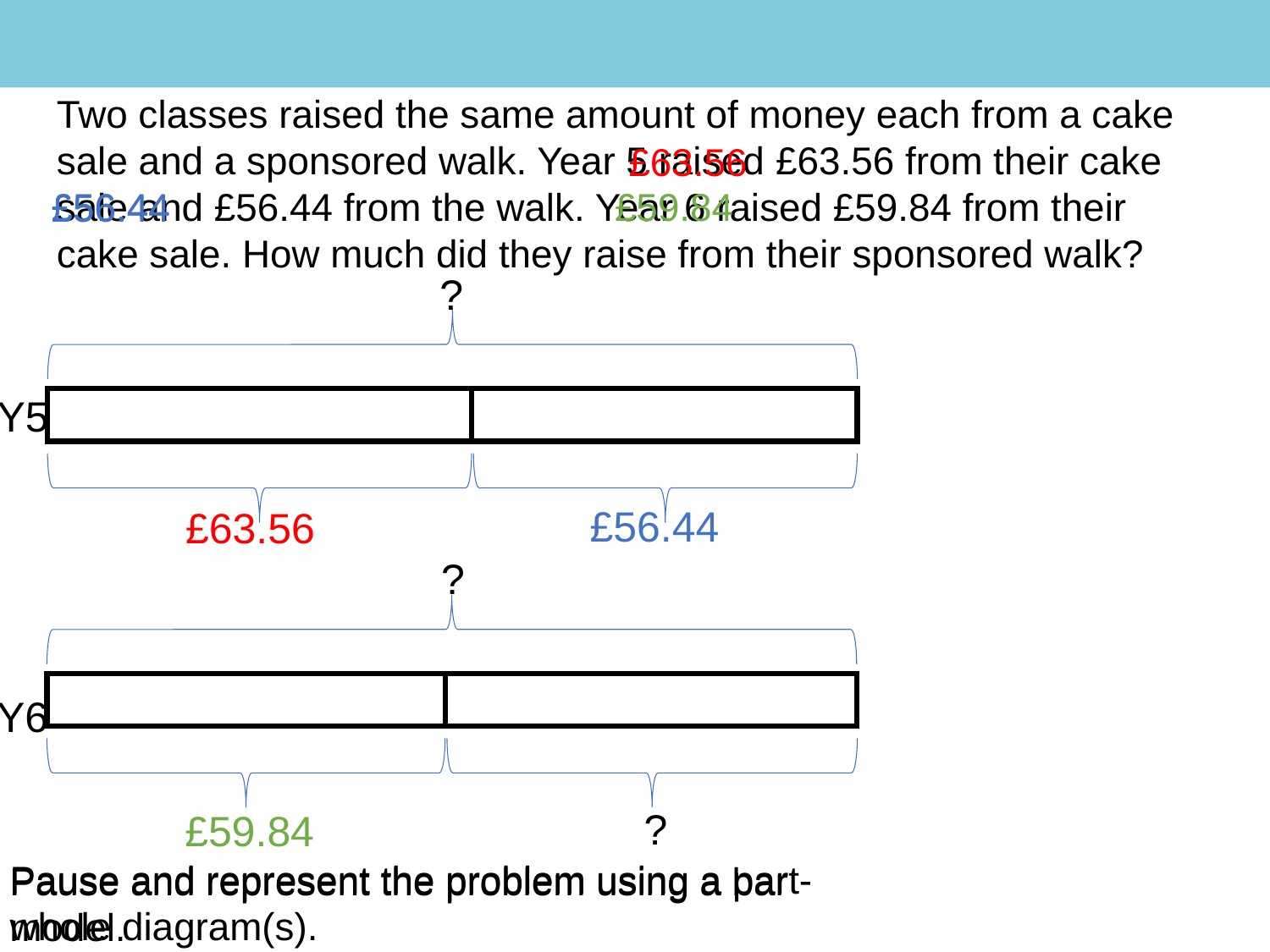

Two classes raised the same amount of money each from a cake sale and a sponsored walk. Year 5 raised £63.56 from their cake sale and £56.44 from the walk. Year 6 raised £59.84 from their cake sale. How much did they raise from their sponsored walk?
£63.56
£59.84
£56.44
£56.44

?

Y5

£56.44
£63.56
?

Y6
?
£59.84
Pause and represent the problem using a part-whole diagram(s).
Pause and represent the problem using a bar model.